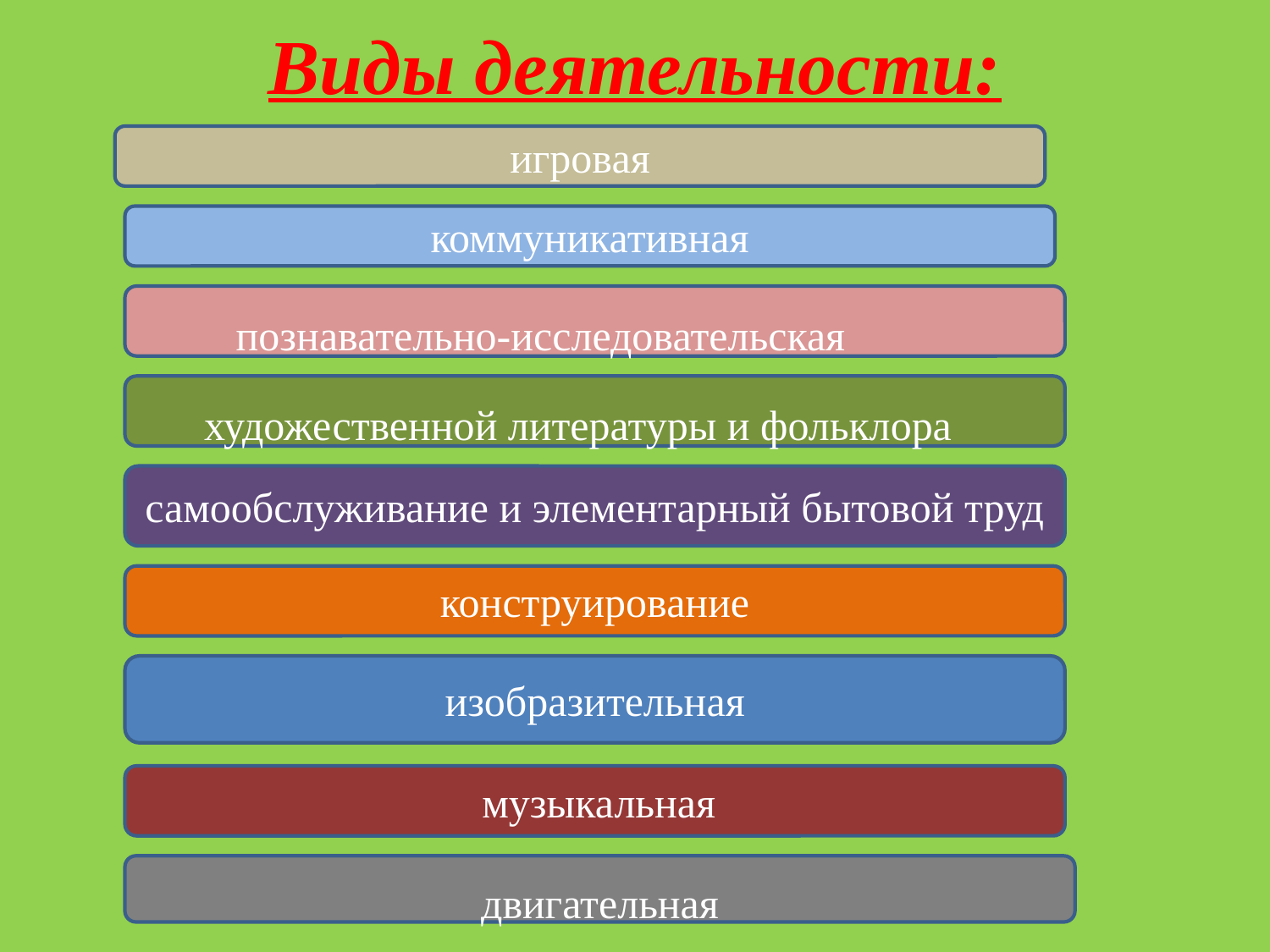

# Виды деятельности:
игровая

 коммуникативная
   познавательно-исследовательская
художественной литературы и фольклора

самообслуживание и элементарный бытовой труд
конструирование
изобразительная
 музыкальная
двигательная